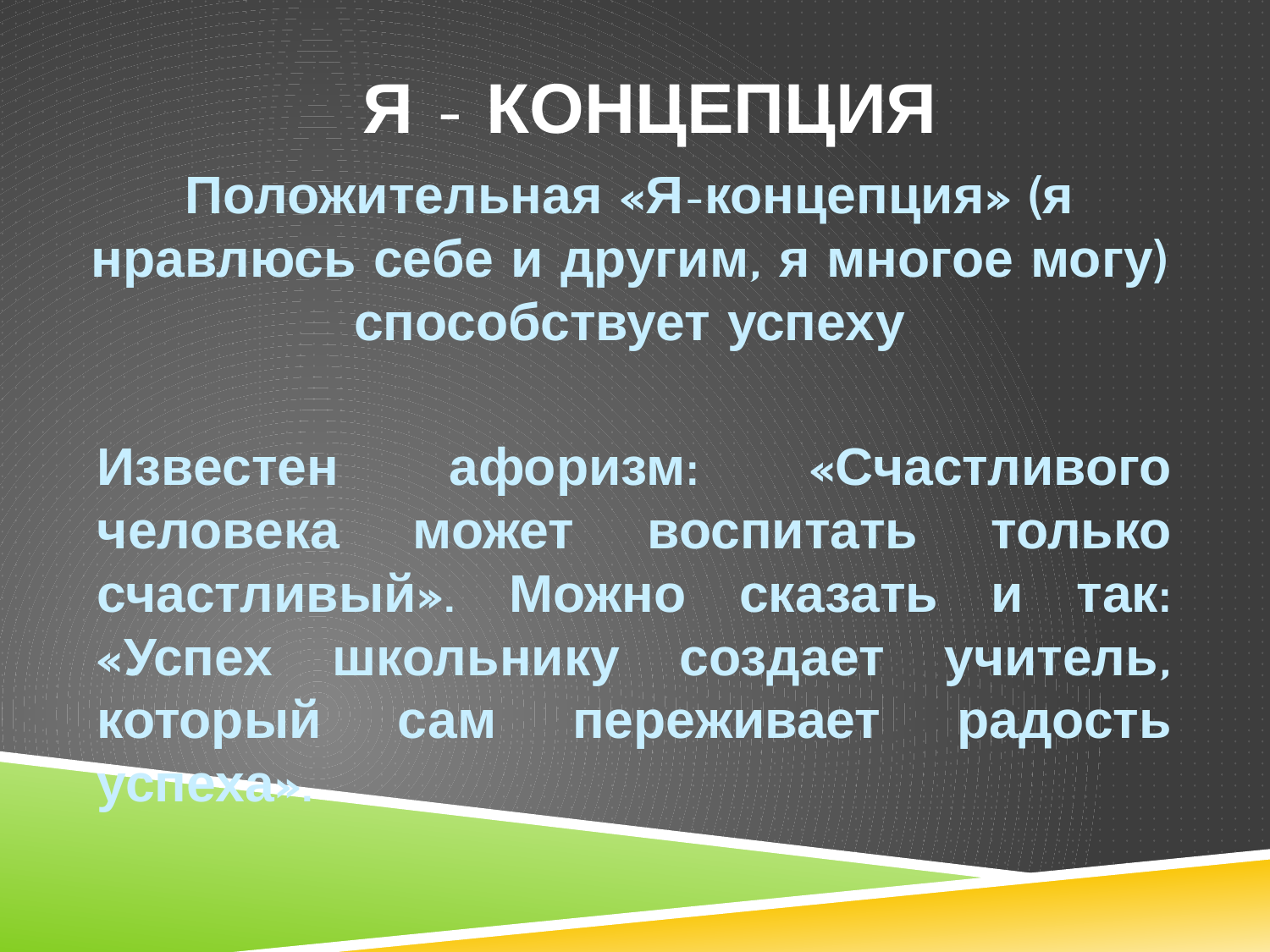

Я - КОНЦЕПЦИЯ
Положительная «Я-концепция» (я нравлюсь себе и другим, я многое могу) способствует успеху
Известен афоризм: «Счастливого человека может воспитать только счастливый». Можно сказать и так: «Успех школьнику создает учитель, который сам переживает радость успеха».